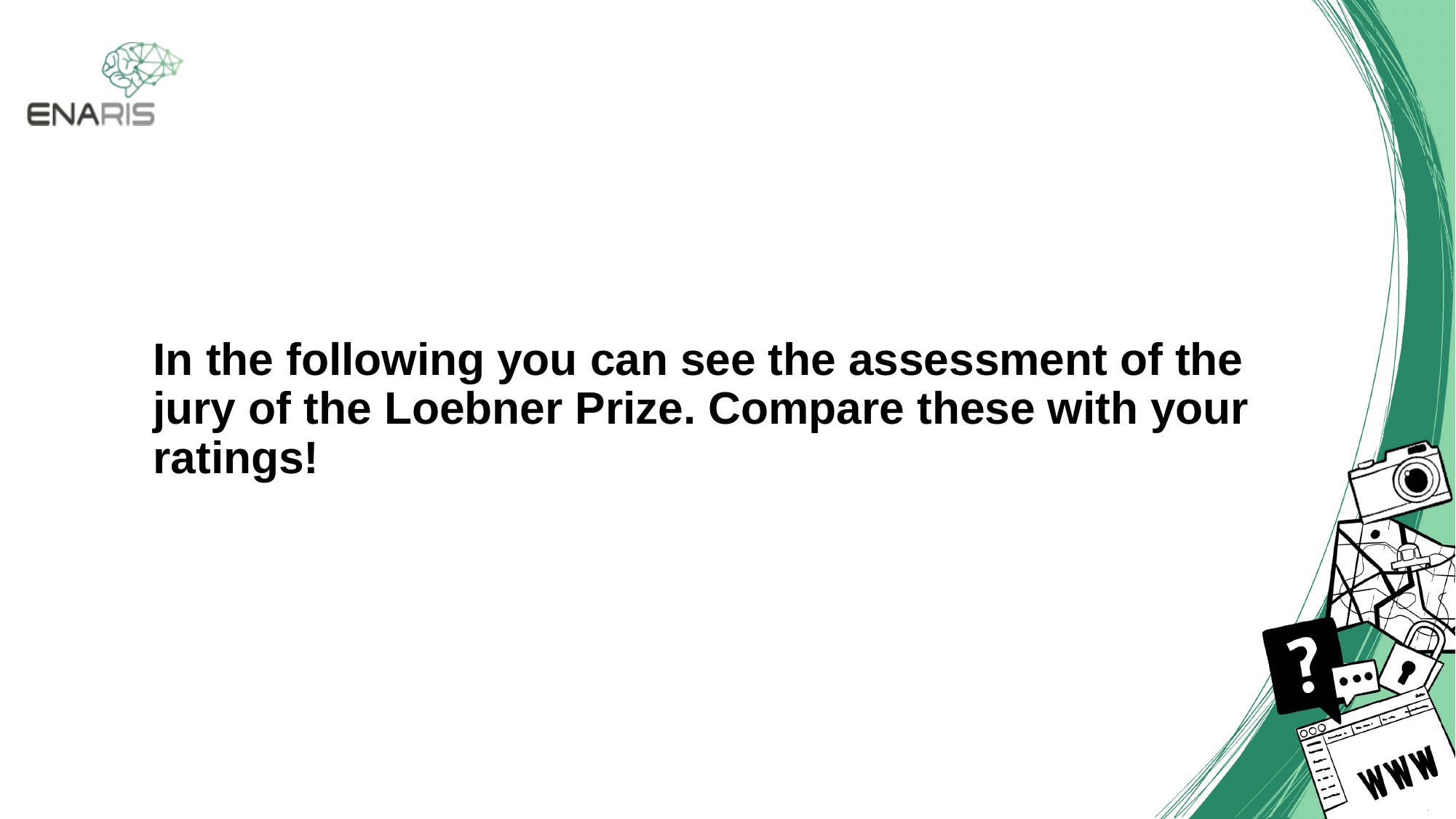

# In the following you can see the assessment of the jury of the Loebner Prize. Compare these with your ratings!